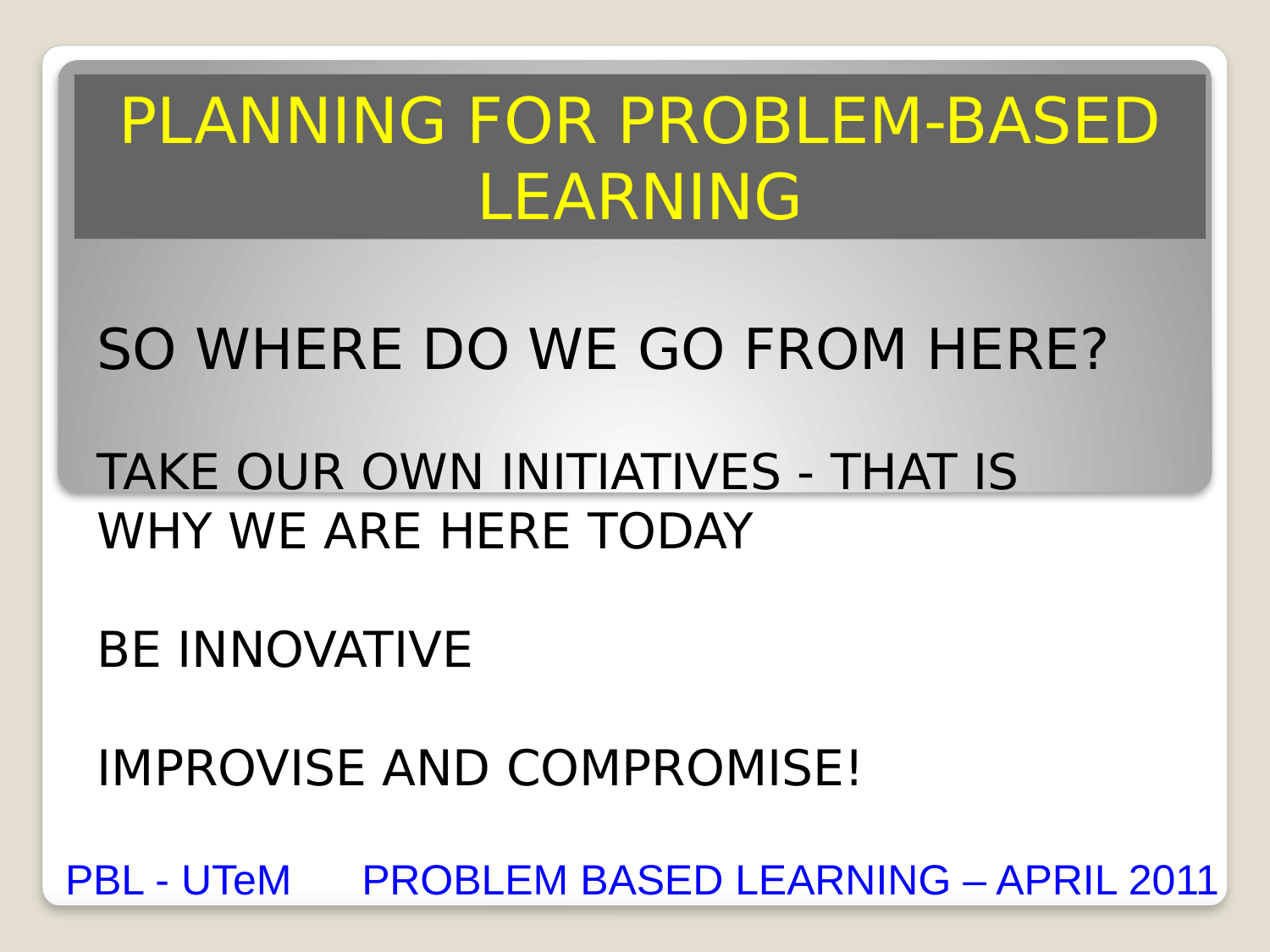

PLANNING FOR PROBLEM-BASED LEARNING
SO WHERE DO WE GO FROM HERE?

TAKE OUR OWN INITIATIVES - THAT IS WHY WE ARE HERE TODAY

BE INNOVATIVE

IMPROVISE AND COMPROMISE!
PBL - UTeM
PROBLEM BASED LEARNING – APRIL 2011